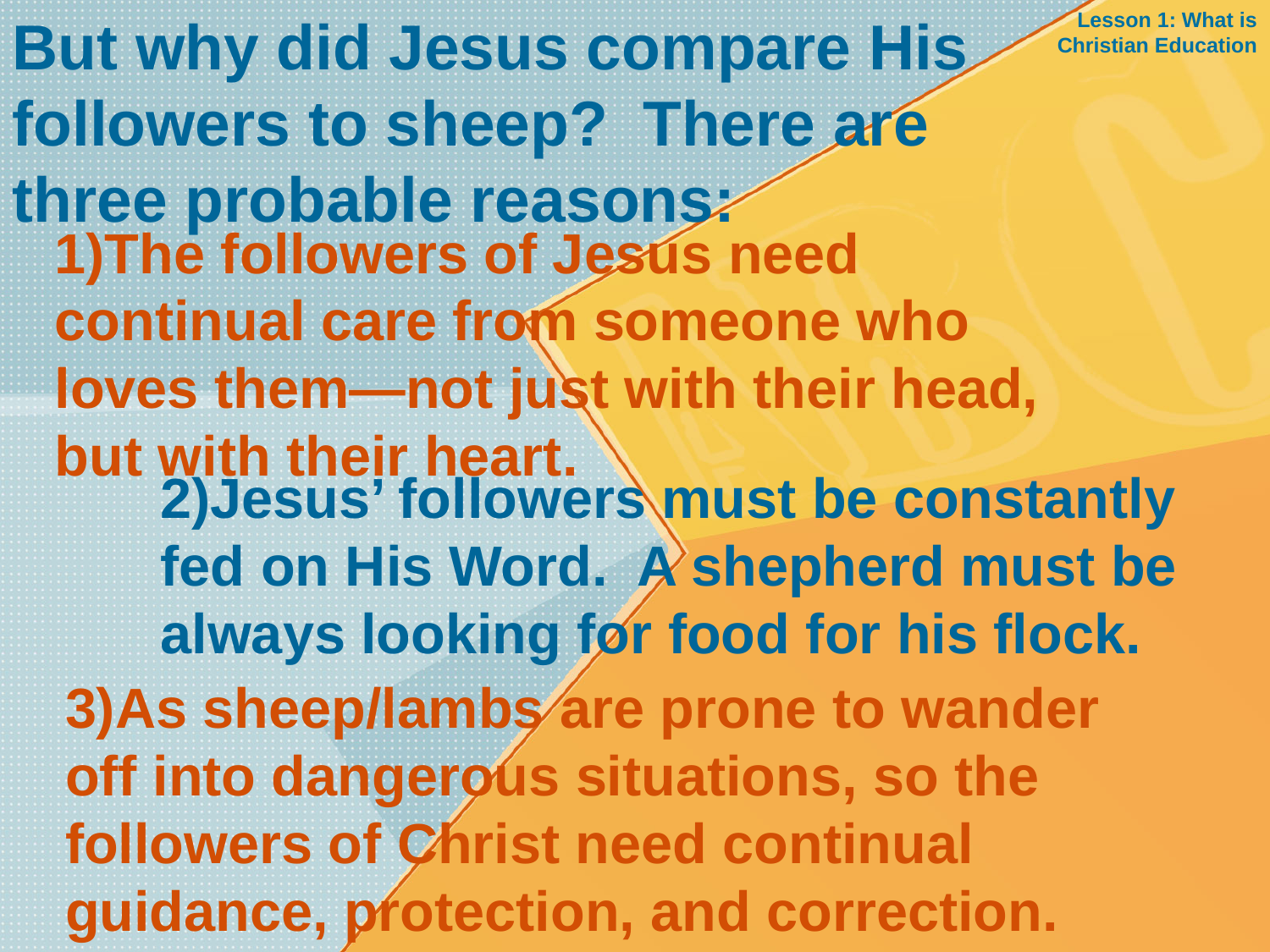

But why did Jesus compare His followers to sheep?  There are three probable reasons:
Lesson 1: What is Christian Education
1)The followers of Jesus need continual care from someone who loves them—not just with their head, but with their heart.
2)Jesus’ followers must be constantly fed on His Word.  A shepherd must be always looking for food for his flock.
3)As sheep/lambs are prone to wander off into dangerous situations, so the followers of Christ need continual guidance, protection, and correction.